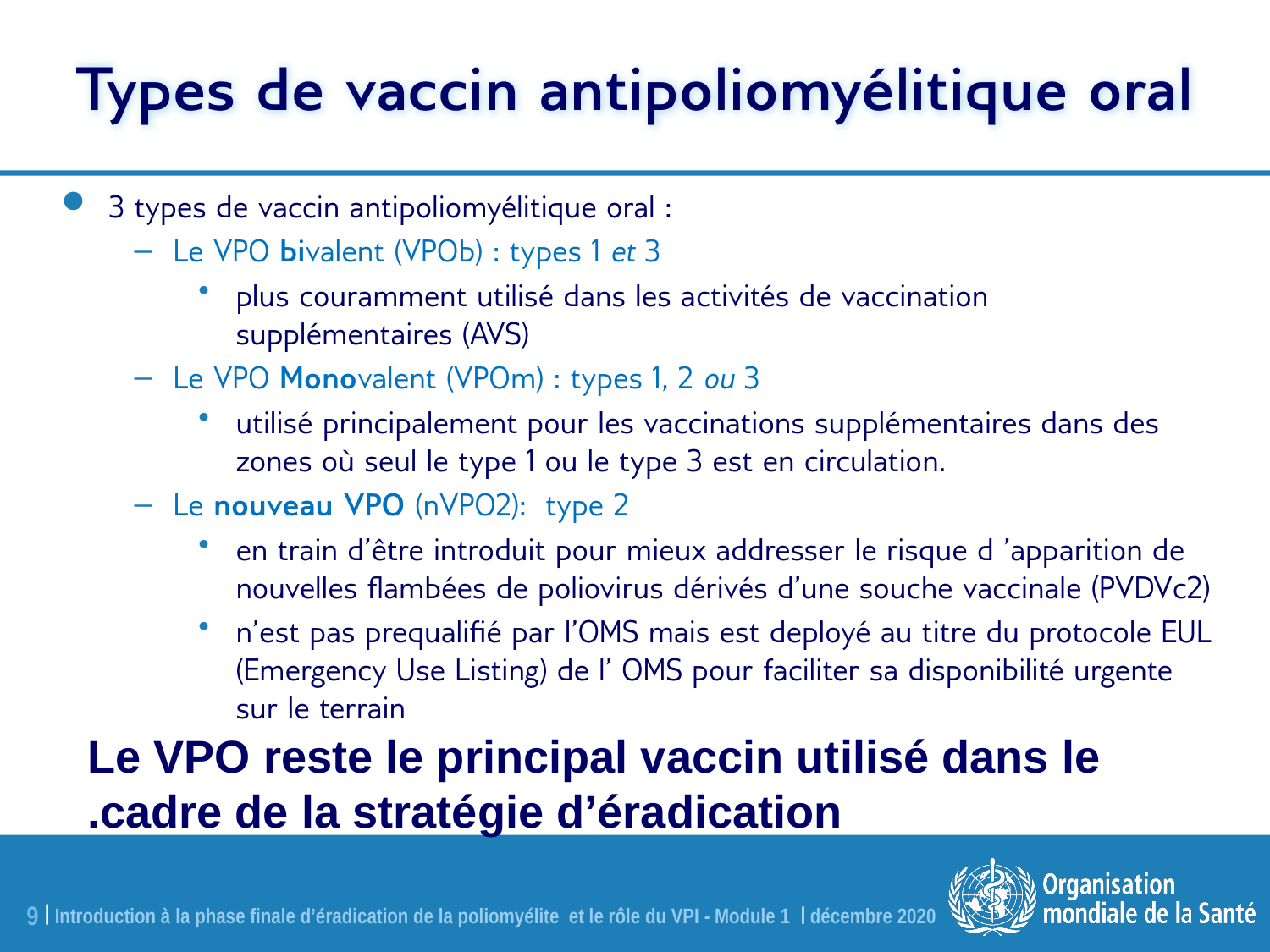

# Types de vaccin antipoliomyélitique oral
3 types de vaccin antipoliomyélitique oral :
Le VPO bivalent (VPOb) : types 1 et 3
plus couramment utilisé dans les activités de vaccination supplémentaires (AVS)
Le VPO Monovalent (VPOm) : types 1, 2 ou 3
utilisé principalement pour les vaccinations supplémentaires dans des zones où seul le type 1 ou le type 3 est en circulation.
Le nouveau VPO (nVPO2):  type 2
en train d’être introduit pour mieux addresser le risque d ’apparition de nouvelles flambées de poliovirus dérivés d’une souche vaccinale (PVDVc2)
n’est pas prequalifié par l’OMS mais est deployé au titre du protocole EUL (Emergency Use Listing) de l’ OMS pour faciliter sa disponibilité urgente sur le terrain

Le VPO reste le principal vaccin utilisé dans le cadre de la stratégie d’éradication.